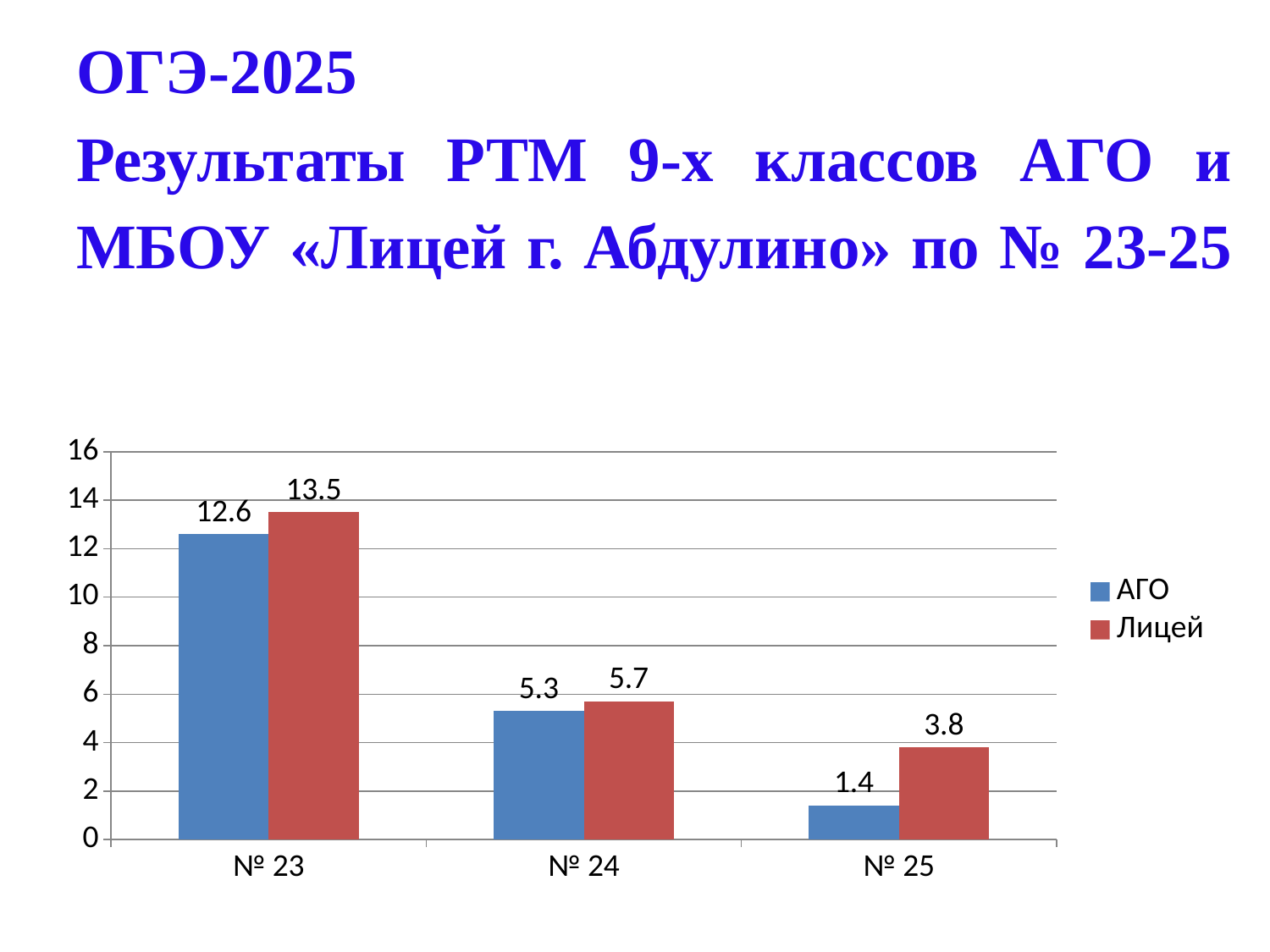

# ОГЭ-2025 Результаты РТМ 9-х классов АГО и МБОУ «Лицей г. Абдулино» по № 23-25

### Chart

| Category | АГО | Лицей |
|---|---|---|
| № 23 | 12.6 | 13.5 |
| № 24 | 5.3 | 5.7 |
| № 25 | 1.4 | 3.8 |